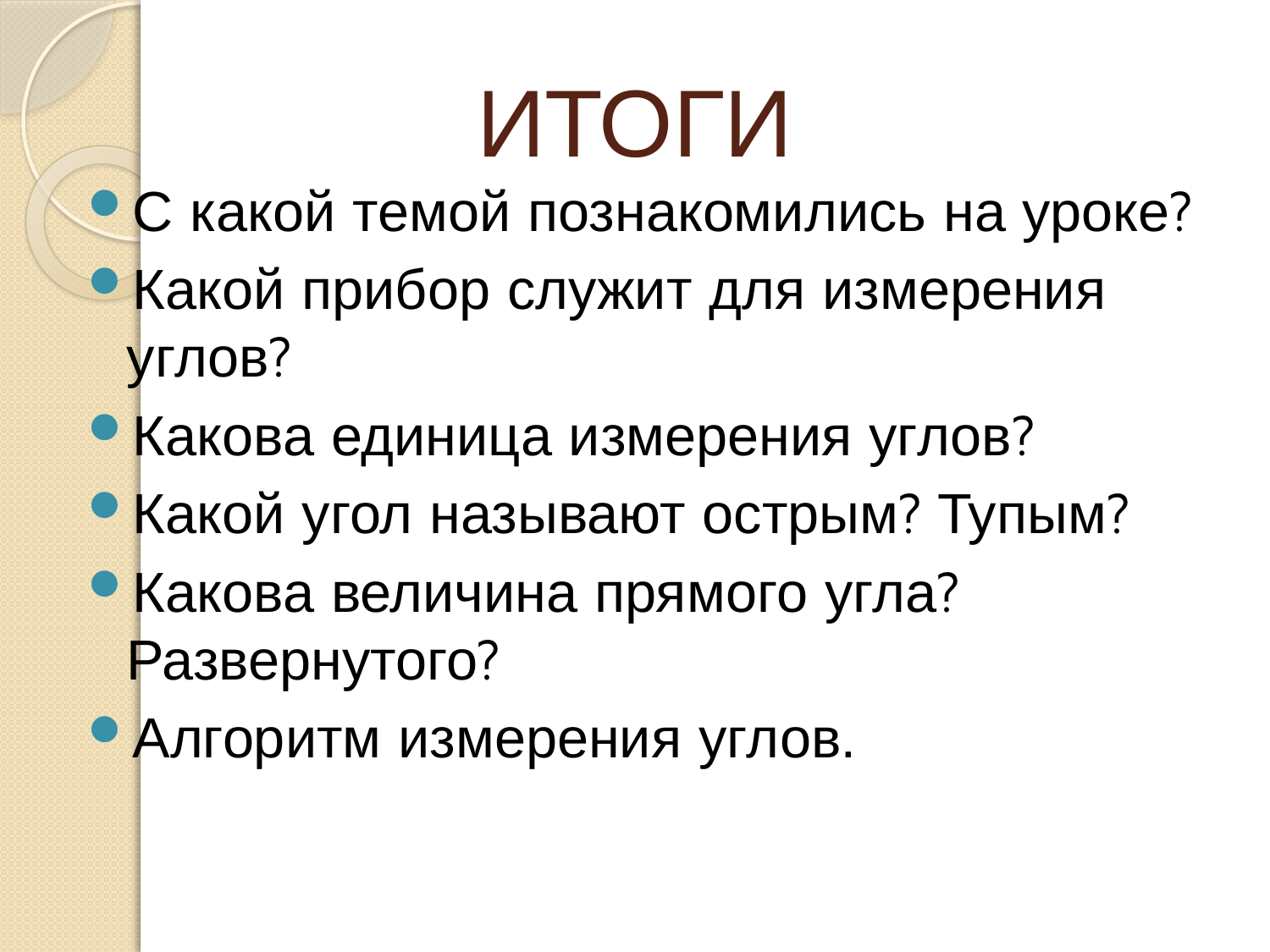

# ИТОГИ
С какой темой познакомились на уроке?
Какой прибор служит для измерения углов?
Какова единица измерения углов?
Какой угол называют острым? Тупым?
Какова величина прямого угла? Развернутого?
Алгоритм измерения углов.